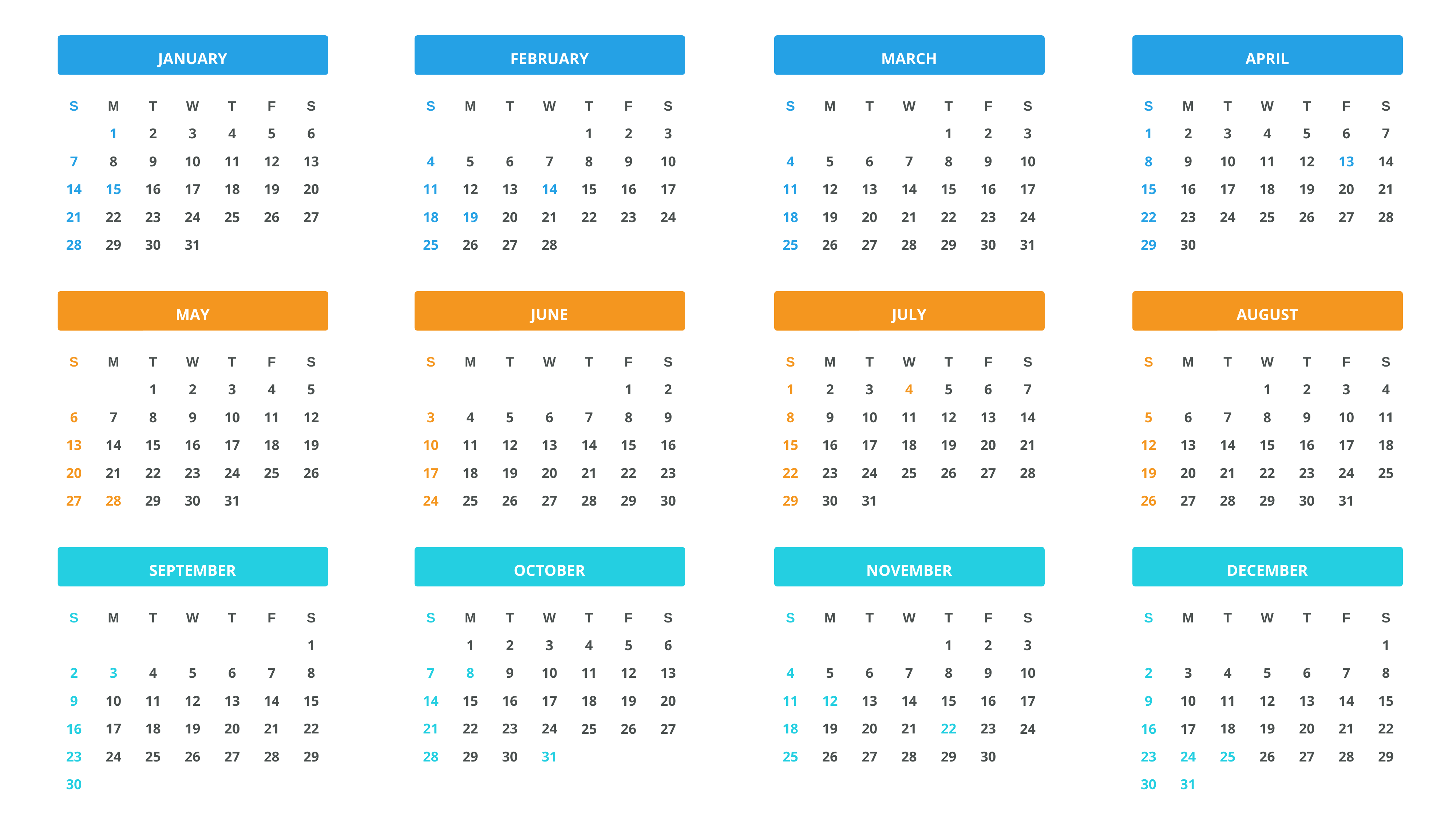

JANUARY

S

7
14
21
28
M
1
8
15
22
29
T
2
9
16
23
30
W
3
10
17
24
31
T
4
11
18
25
F
5
12
19
26
S
6
13
20
27
FEBRUARY

S

4
11
18
25
M

5
12
19
26
T

6
13
20
27
W

7
14
21
28
T
1
8
15
22
F
2
9
16
23
S
3
10
17
24
MARCH

S

4
11
18
25
M

5
12
19
26
T

6
13
20
27
W

7
14
21
28
T
1
8
15
22
29
F
2
9
16
23
30
S
3
10
17
24
31
APRIL

S
1
8
15
22
29
M
2
9
16
23
30
T
3
10
17
24
W
4
11
18
25
T
5
12
19
26
F
6
13
20
27
S
7
14
21
28
MAY

S

6
13
20
27
M

7
14
21
28
T
1
8
15
22
29
W
2
9
16
23
30
T
3
10
17
24
31
F
4
11
18
25
S
5
12
19
26
JUNE

S

3
10
17
24
M

4
11
18
25
T

5
12
19
26
W

6
13
20
27
T

7
14
21
28
F
1
8
15
22
29
S
2
9
16
23
30
JULY

S
1
8
15
22
29
M
2
9
16
23
30
T
3
10
17
24
31
W
4
11
18
25
T
5
12
19
26
F
6
13
20
27
S
7
14
21
28
AUGUST

S

5
12
19
26
M

6
13
20
27
T

7
14
21
28
W
1
8
15
22
29
T
2
9
16
23
30
F
3
10
17
24
31
S
4
11
18
25
SEPTEMBER

S

2
9
16
23
30
M

3
10
17
24
T

4
11
18
25
W

5
12
19
26
T

6
13
20
27
F

7
14
21
28
S
1
8
15
22
29
OCTOBER

S

7
14
21
28
M
1
8
15
22
29
T
2
9
16
23
30
W
3
10
17
24
31
T
4
11
18
25
F
5
12
19
26
S
6
13
20
27
NOVEMBER

S

4
11
18
25
M

5
12
19
26
T

6
13
20
27
W

7
14
21
28
T
1
8
15
22
29
F
2
9
16
23
30
S
3
10
17
24
DECEMBER

S

2
9
16
23
30
M

3
10
17
24
31
T

4
11
18
25
W

5
12
19
26
T

6
13
20
27
F

7
14
21
28
S
1
8
15
22
29